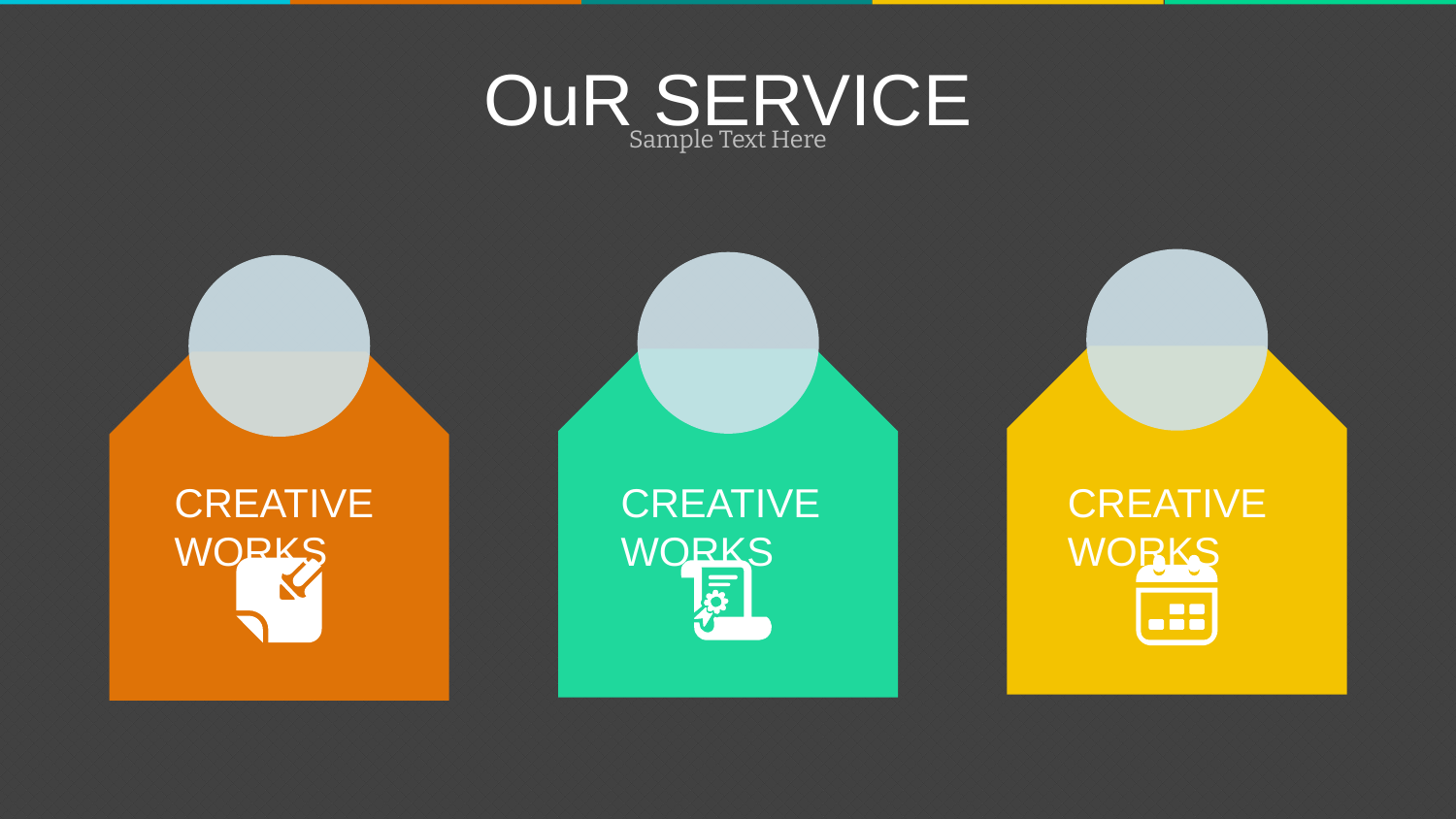

OuR SERVICE
Sample Text Here

CREATIVE WORKS
CREATIVE WORKS
CREATIVE WORKS